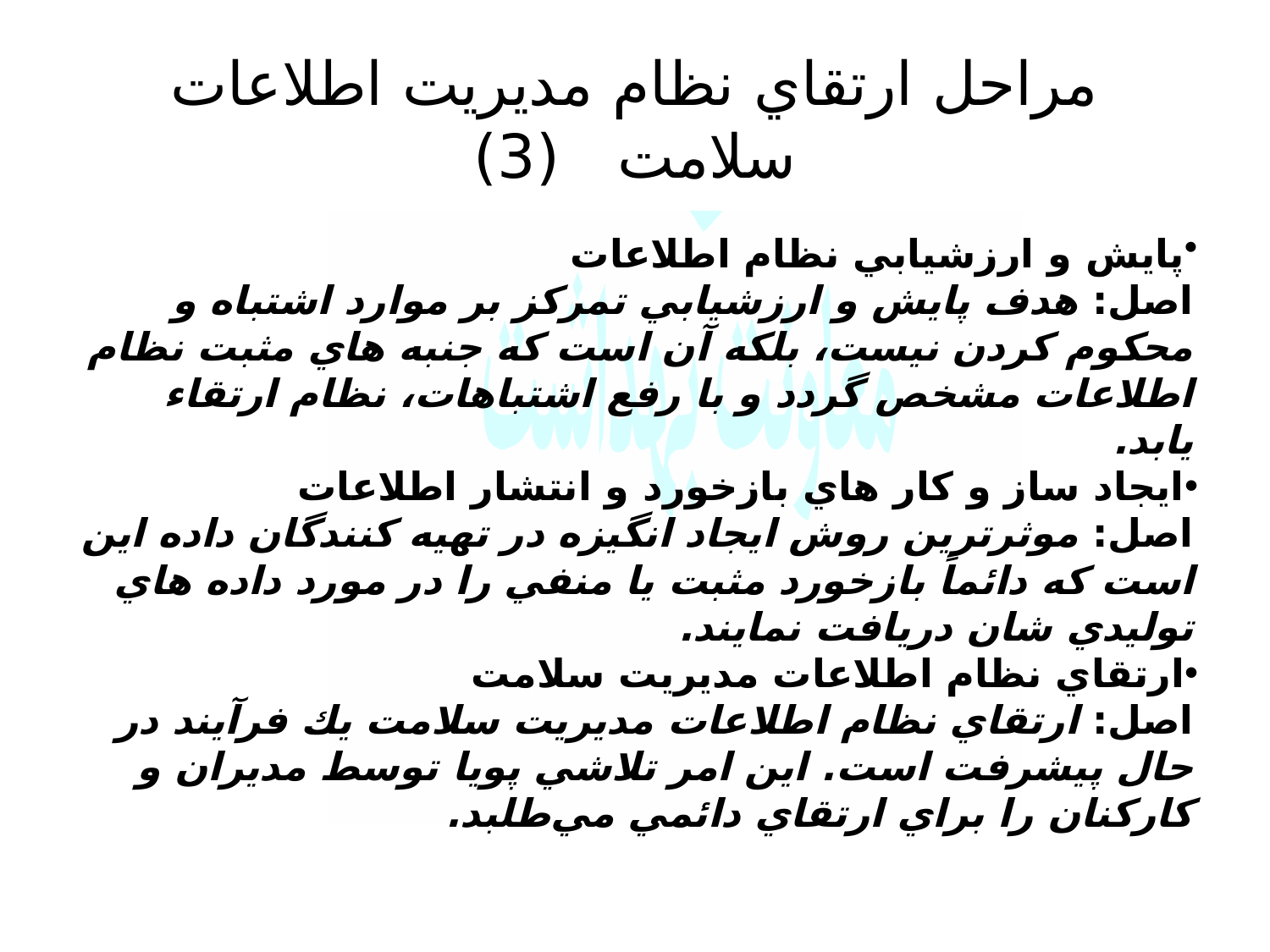

# مراحل ارتقاي نظام مديريت اطلاعات سلامت   (3)
پايش و ارزشيابي نظام اطلاعات
اصل: هدف پايش و ارزشيابي تمركز بر موارد اشتباه و محكوم كردن نيست، بلكه آن است كه جنبه هاي مثبت نظام اطلاعات مشخص گردد و با رفع اشتباهات، نظام ارتقاء يابد.
ايجاد ساز و كار هاي بازخورد و انتشار اطلاعات
اصل: موثرترين روش ايجاد انگيزه در تهيه كنندگان داده اين است كه دائماً بازخورد مثبت يا منفي را در مورد داده هاي توليدي شان دريافت نمايند.
ارتقاي نظام اطلاعات مديريت سلامت
اصل: ارتقاي نظام اطلاعات مديريت سلامت يك فرآيند در حال پيشرفت است. اين امر تلاشي پويا توسط مديران و كاركنان را براي ارتقاي دائمي مي‌طلبد.